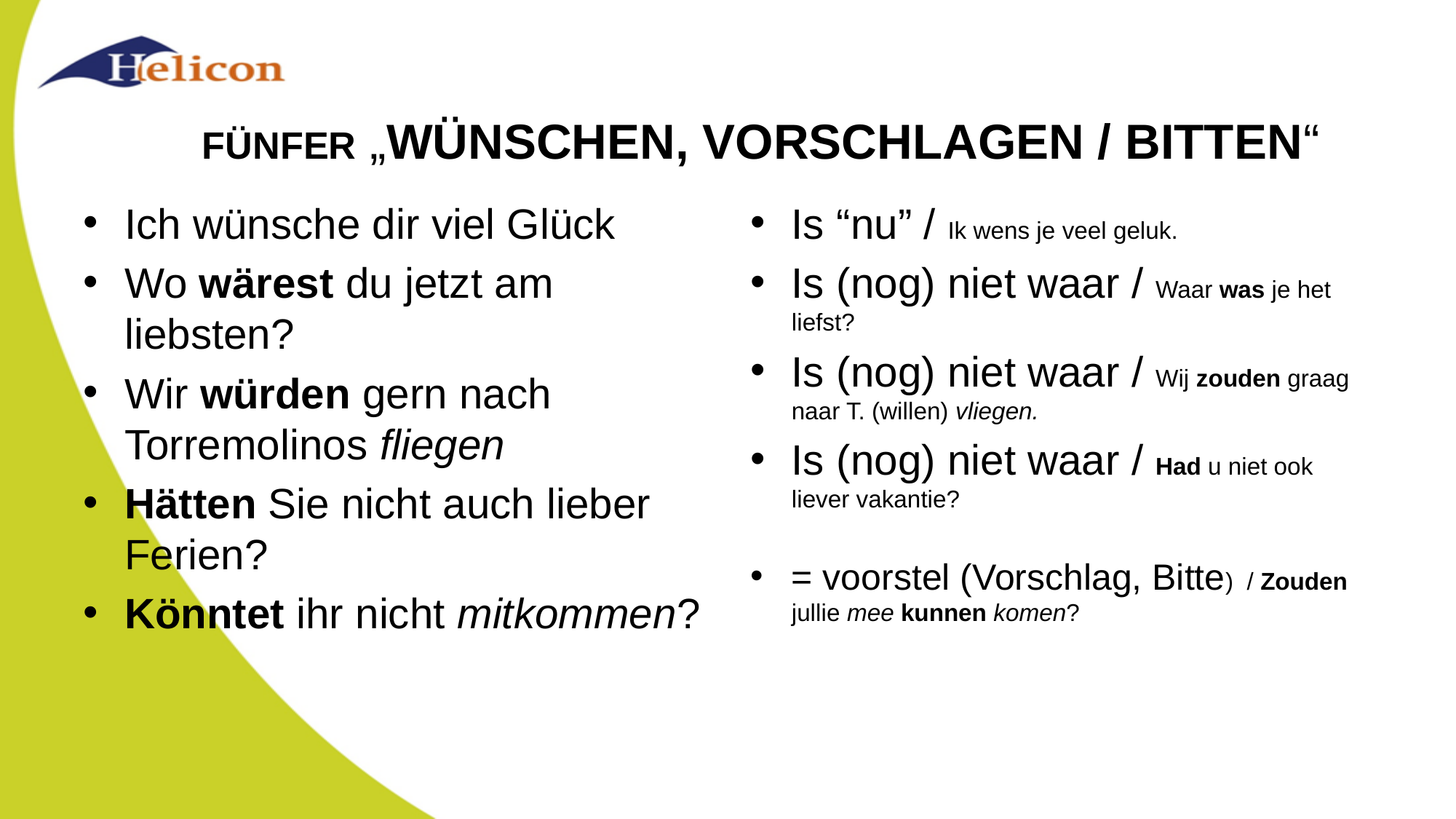

# FÜNFER „WÜNSCHEN, VORSCHLAGEN / BITTEN“
Ich wünsche dir viel Glück
Wo wärest du jetzt am liebsten?
Wir würden gern nach Torremolinos fliegen
Hätten Sie nicht auch lieber Ferien?
Könntet ihr nicht mitkommen?

Is “nu” / Ik wens je veel geluk.
Is (nog) niet waar / Waar was je het liefst?
Is (nog) niet waar / Wij zouden graag naar T. (willen) vliegen.
Is (nog) niet waar / Had u niet ook liever vakantie?

= voorstel (Vorschlag, Bitte)  / Zouden jullie mee kunnen komen?